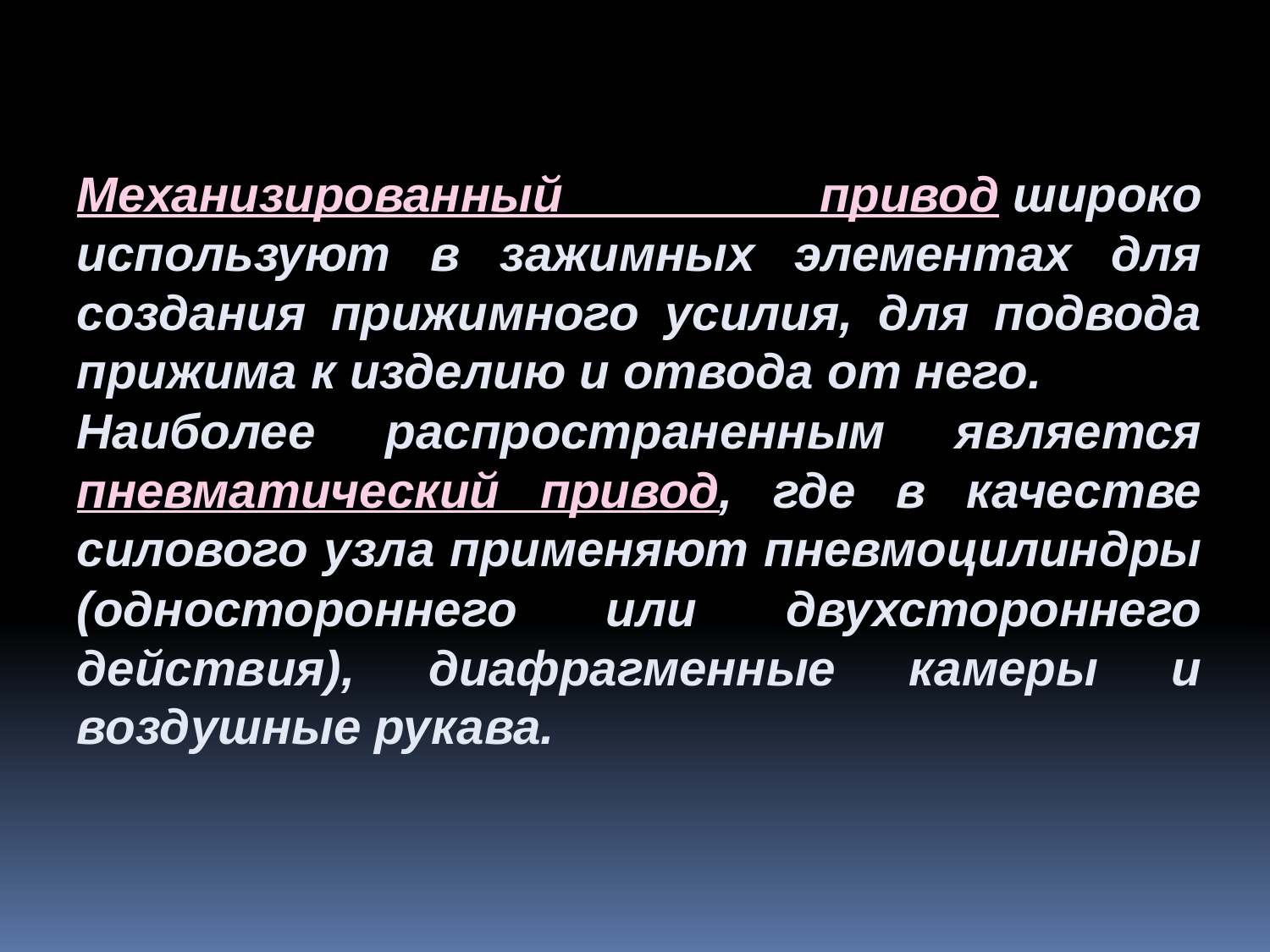

Механизированный привод широко используют в зажимных элементах для создания прижимного усилия, для подвода прижима к изделию и отвода от него.
Наиболее распространенным является пневматический привод, где в качестве силового узла применяют пневмоцилиндры (одностороннего или двухстороннего действия), диафрагменные камеры и воздушные рукава.